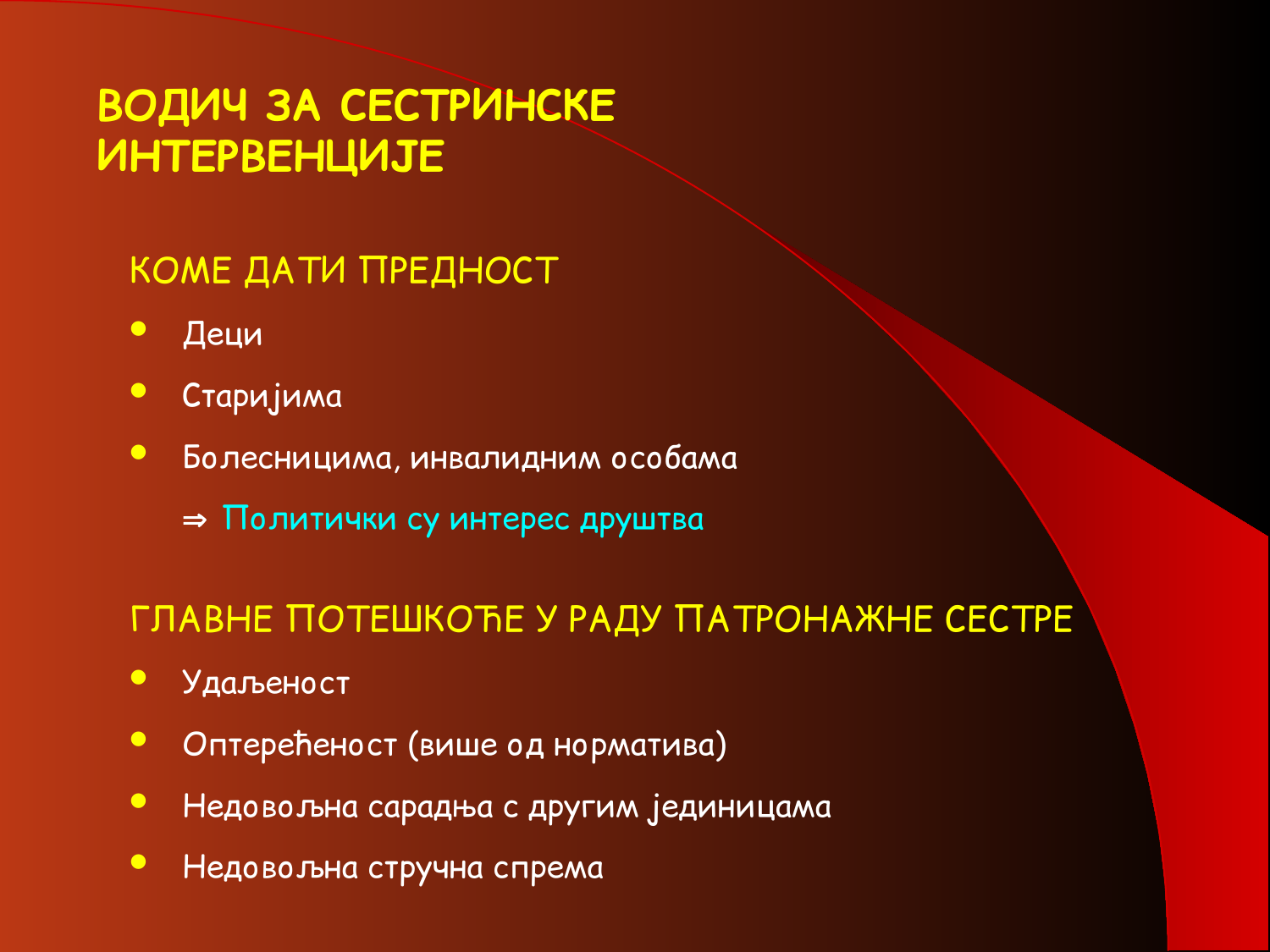

# ВОДИЧ ЗА СЕСТРИНСКЕ ИНТЕРВЕНЦИЈЕ
КОМЕ ДАТИ ПРЕДНОСТ
Деци
Старијима
Болесницима, инвалидним особама
	⇒ Политички су интерес друштва

ГЛАВНЕ ПОТЕШКОЋЕ У РАДУ ПАТРОНАЖНЕ СЕСТРЕ
Удаљеност
Оптерећеност (више од норматива)
Недовољна сарадња с другим јединицама
Недовољна стручна спрема